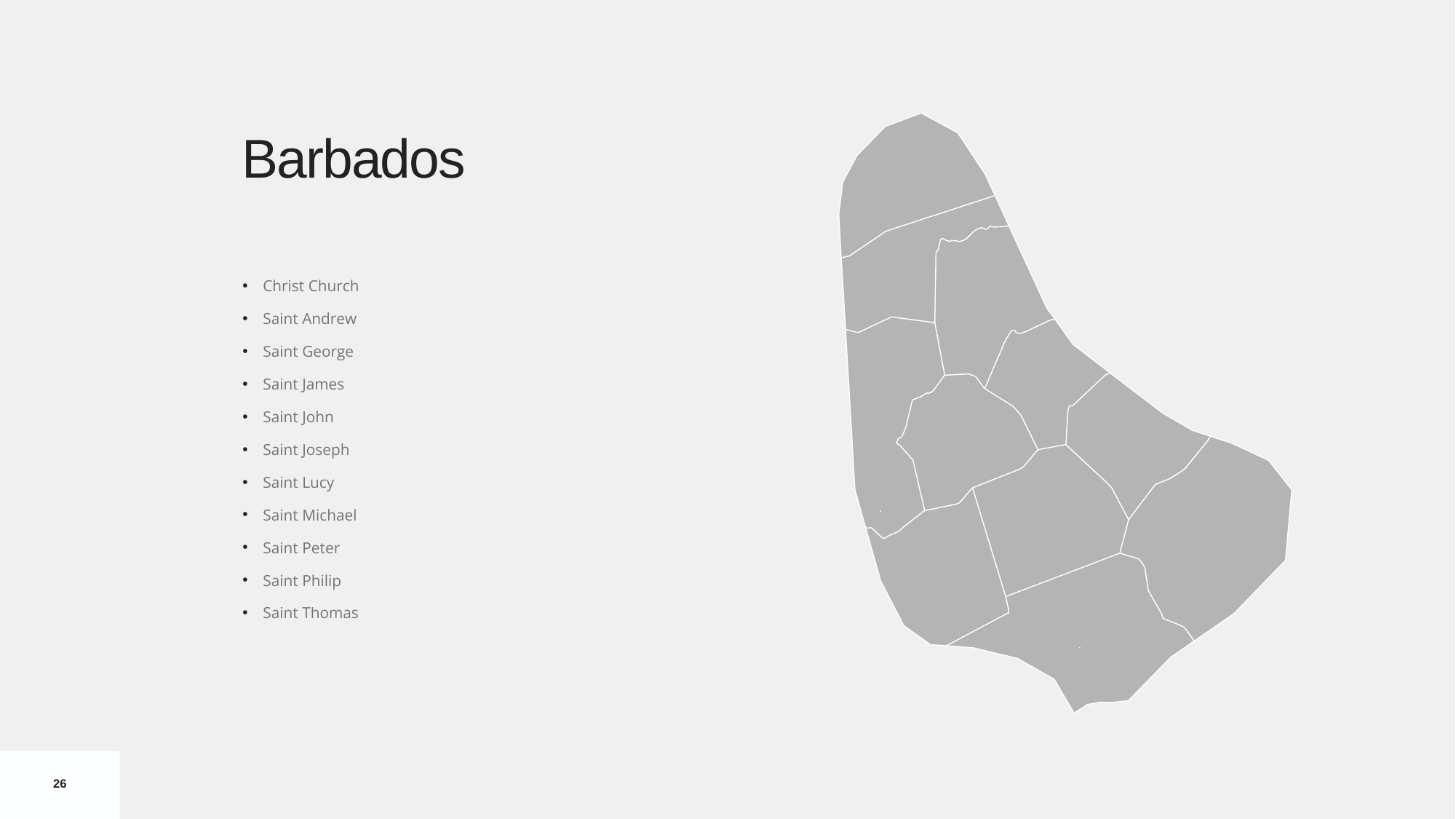

# Barbados

Christ Church
Saint Andrew
Saint George
Saint James
Saint John
Saint Joseph
Saint Lucy
Saint Michael
Saint Peter
Saint Philip
Saint Thomas